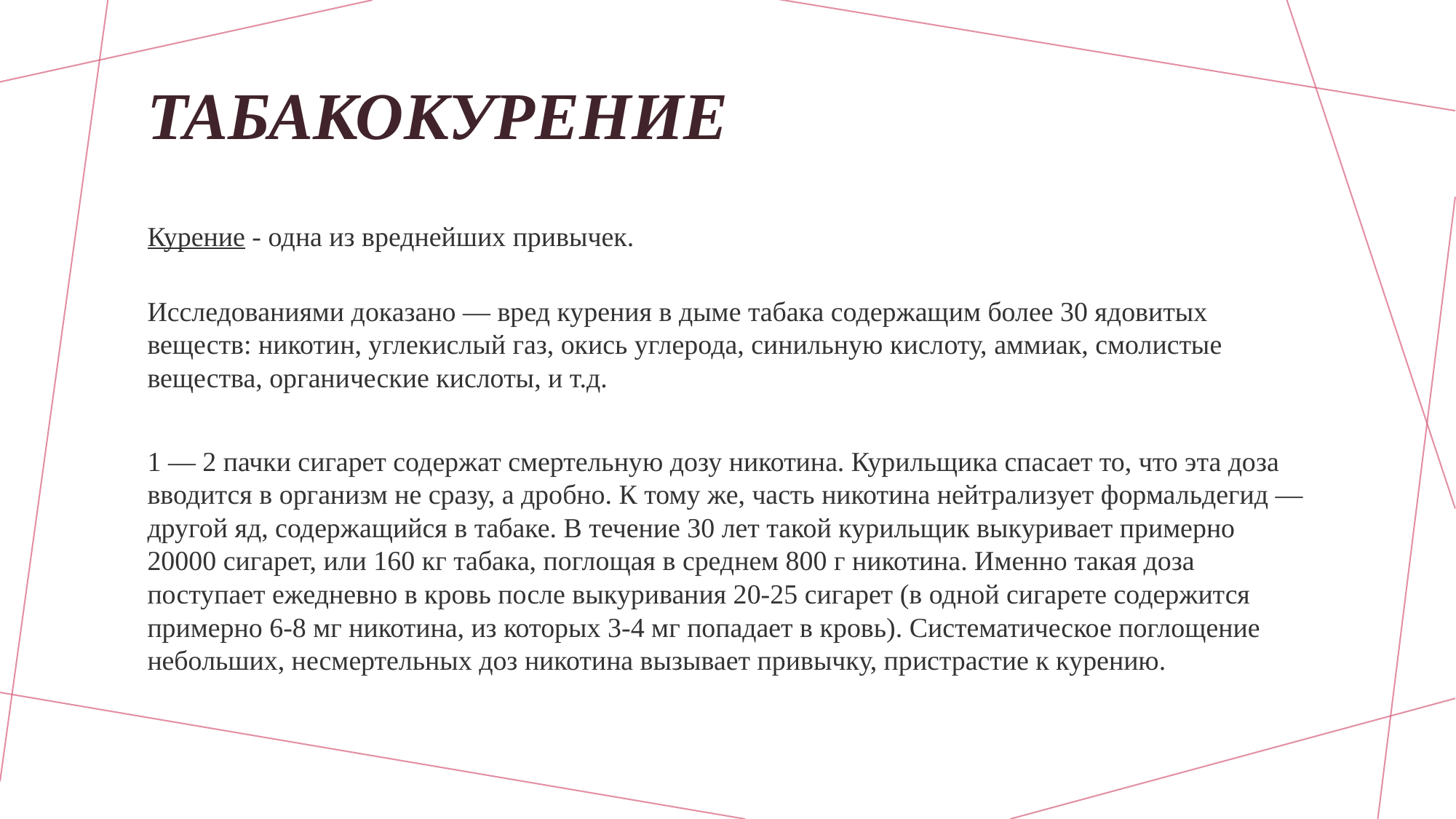

# Табакокурение
Курение - одна из вреднейших привычек.
Исследованиями доказано — вред курения в дыме табака содержащим более 30 ядовитых веществ: никотин, углекислый газ, окись углерода, синильную кислоту, аммиак, смолистые вещества, органические кислоты, и т.д.

1 — 2 пачки сигарет содержат смертельную дозу никотина. Курильщика спасает то, что эта доза вводится в организм не сразу, а дробно. К тому же, часть никотина нейтрализует формальдегид — другой яд, содержащийся в табаке. В течение 30 лет такой курильщик выкуривает примерно 20000 сигарет, или 160 кг табака, поглощая в среднем 800 г никотина. Именно такая доза поступает ежедневно в кровь после выкуривания 20-25 сигарет (в одной сигарете содержится примерно 6-8 мг никотина, из которых 3-4 мг попадает в кровь). Систематическое поглощение небольших, несмертельных доз никотина вызывает привычку, пристрастие к курению.